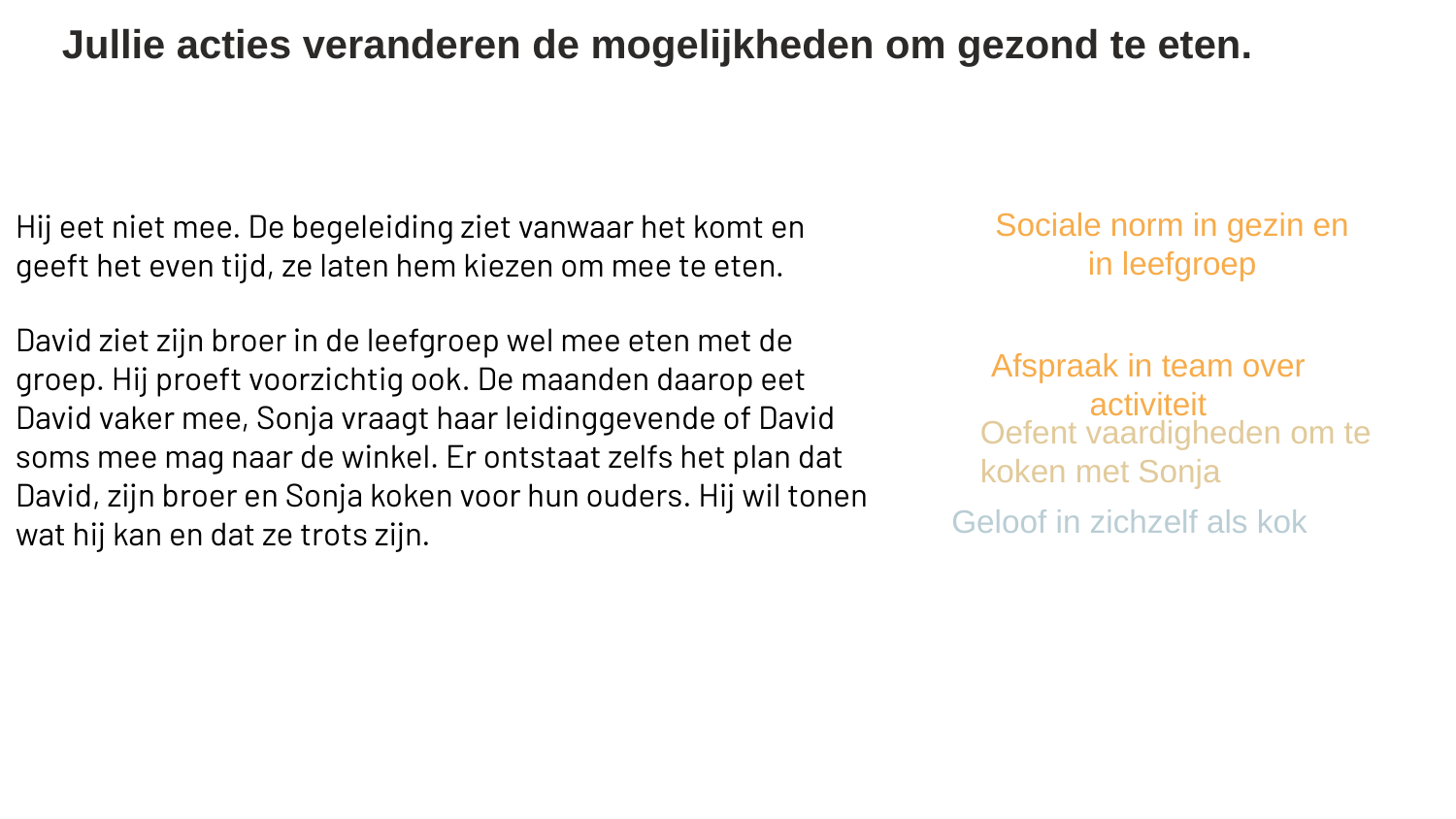

Jullie acties veranderen de mogelijkheden om gezond te eten.

Hij eet niet mee. De begeleiding ziet vanwaar het komt en geeft het even tijd, ze laten hem kiezen om mee te eten.
David ziet zijn broer in de leefgroep wel mee eten met de groep. Hij proeft voorzichtig ook. De maanden daarop eet David vaker mee, Sonja vraagt haar leidinggevende of David soms mee mag naar de winkel. Er ontstaat zelfs het plan dat David, zijn broer en Sonja koken voor hun ouders. Hij wil tonen wat hij kan en dat ze trots zijn.
Sociale norm in gezin en in leefgroep
Afspraak in team over activiteit
Oefent vaardigheden om te koken met Sonja
30/09/2025
Geloof in zichzelf als kok